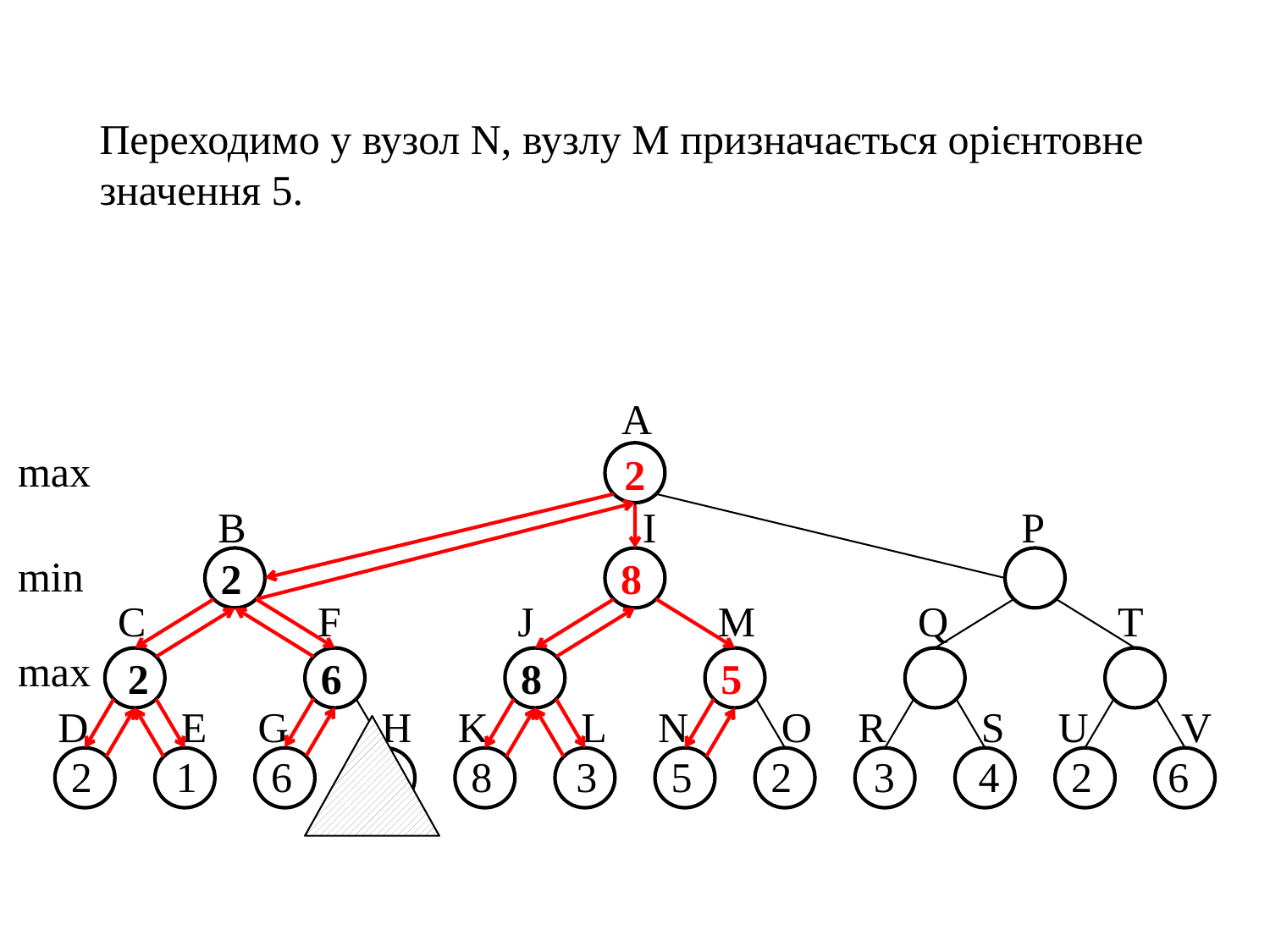

Переходимо у вузол N, вузлу М призначається орієнтовне значення 5.
A
max

B
I
P
min

C
F
J
M
Q
T
max

D
E
G
H
K
L
N
O
R
S
U
V
2
1
6
1
8
3
5
2
3
4
2
6

2
2
8
2
6
8
5